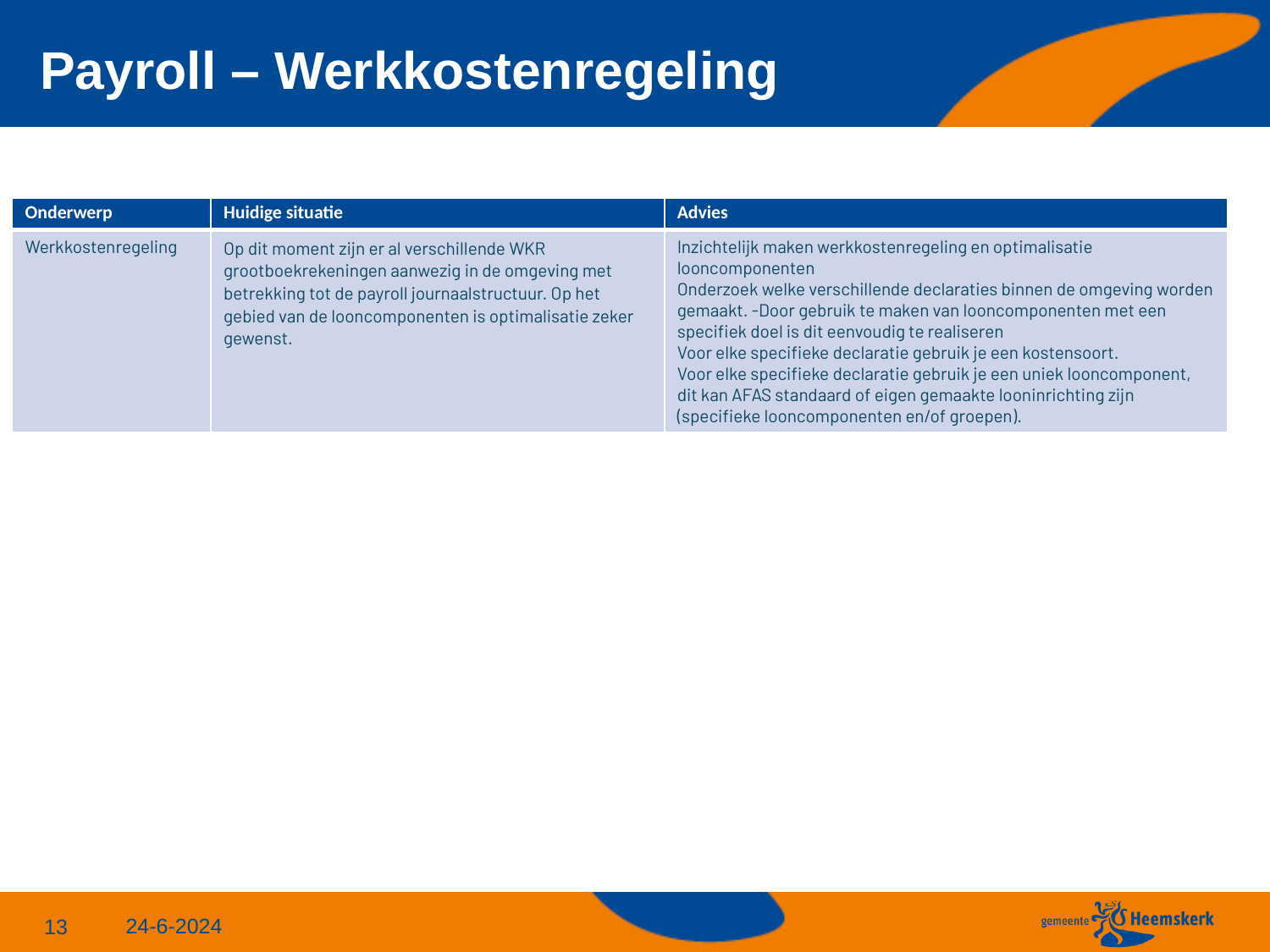

# Payroll – Werkkostenregeling
| Onderwerp | Huidige situatie | Advies |
| --- | --- | --- |
| Werkkostenregeling | Op dit moment zijn er al verschillende WKR grootboekrekeningen aanwezig in de omgeving met betrekking tot de payroll journaalstructuur. Op het gebied van de looncomponenten is optimalisatie zeker gewenst. | Inzichtelijk maken werkkostenregeling en optimalisatie looncomponenten Onderzoek welke verschillende declaraties binnen de omgeving worden gemaakt. -Door gebruik te maken van looncomponenten met een specifiek doel is dit eenvoudig te realiseren Voor elke specifieke declaratie gebruik je een kostensoort. Voor elke specifieke declaratie gebruik je een uniek looncomponent, dit kan AFAS standaard of eigen gemaakte looninrichting zijn (specifieke looncomponenten en/of groepen). |
24-6-2024
13